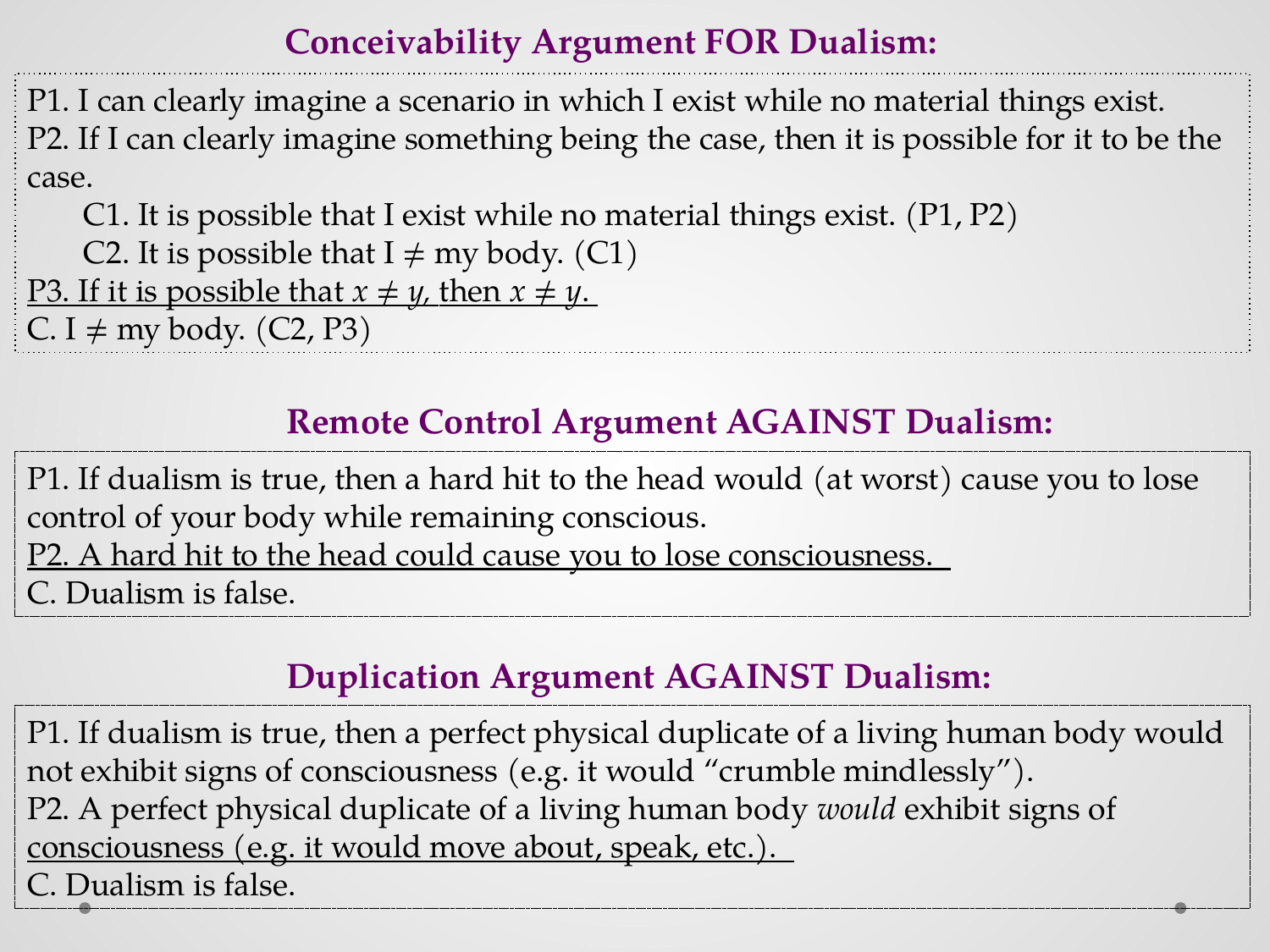

Conceivability Argument FOR Dualism:
P1. I can clearly imagine a scenario in which I exist while no material things exist.
P2. If I can clearly imagine something being the case, then it is possible for it to be the case.
       C1. It is possible that I exist while no material things exist. (P1, P2)
       C2. It is possible that I ≠ my body. (C1)
P3. If it is possible that x ≠ y, then x ≠ y.
C. I ≠ my body. (C2, P3)
Remote Control Argument AGAINST Dualism:
P1. If dualism is true, then a hard hit to the head would (at worst) cause you to lose control of your body while remaining conscious.
P2. A hard hit to the head could cause you to lose consciousness.
C. Dualism is false.
Duplication Argument AGAINST Dualism:
P1. If dualism is true, then a perfect physical duplicate of a living human body would not exhibit signs of consciousness (e.g. it would “crumble mindlessly”).
P2. A perfect physical duplicate of a living human body would exhibit signs of consciousness (e.g. it would move about, speak, etc.).
C. Dualism is false.